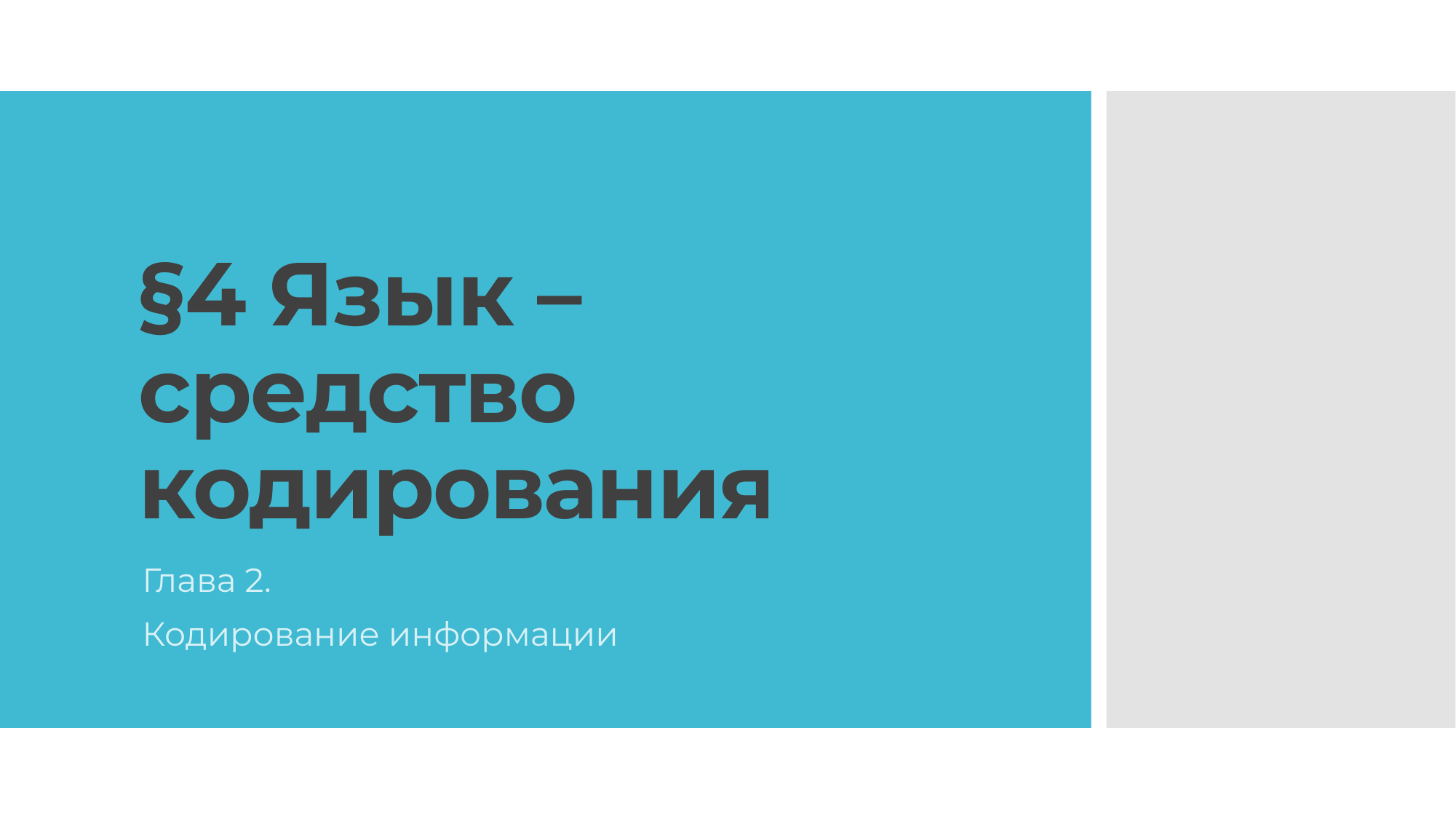

# §4 Язык – средство кодирования
Глава 2.
Кодирование информации